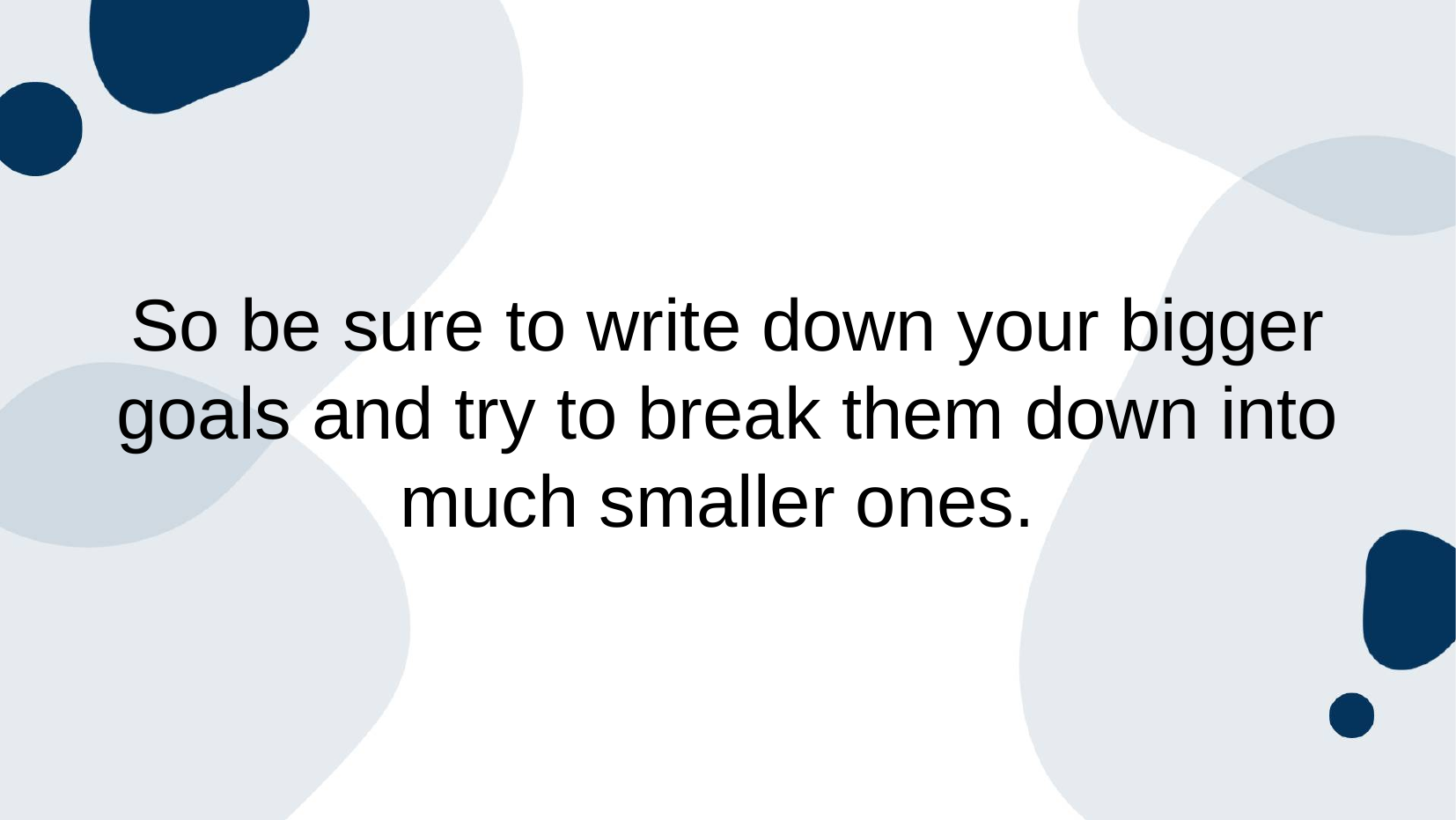

# So be sure to write down your bigger goals and try to break them down into much smaller ones.